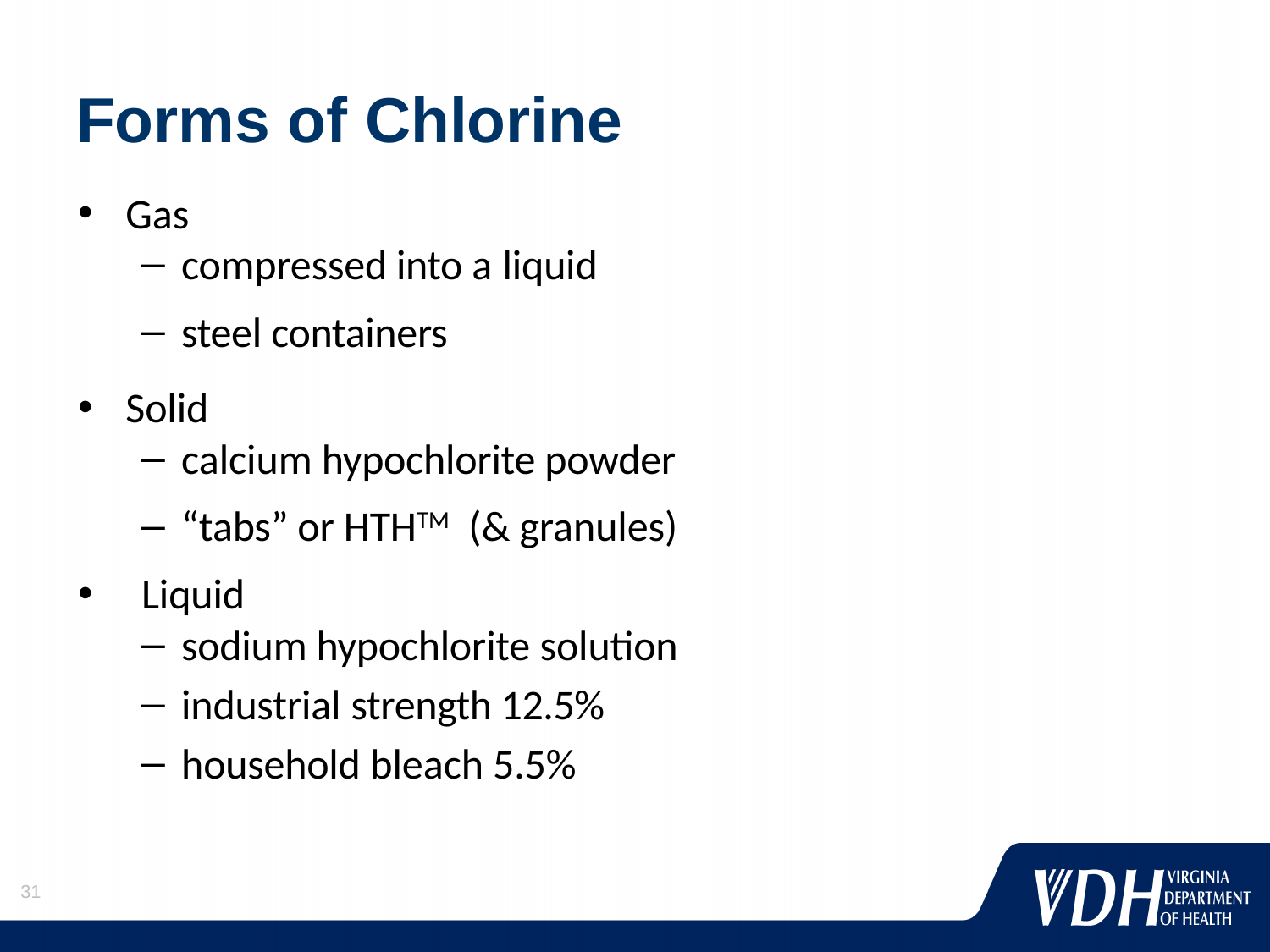

# Forms of Chlorine
Gas
compressed into a liquid
steel containers
Solid
calcium hypochlorite powder
“tabs” or HTHTM  (& granules)
Liquid
sodium hypochlorite solution
industrial strength 12.5%
household bleach 5.5%

31